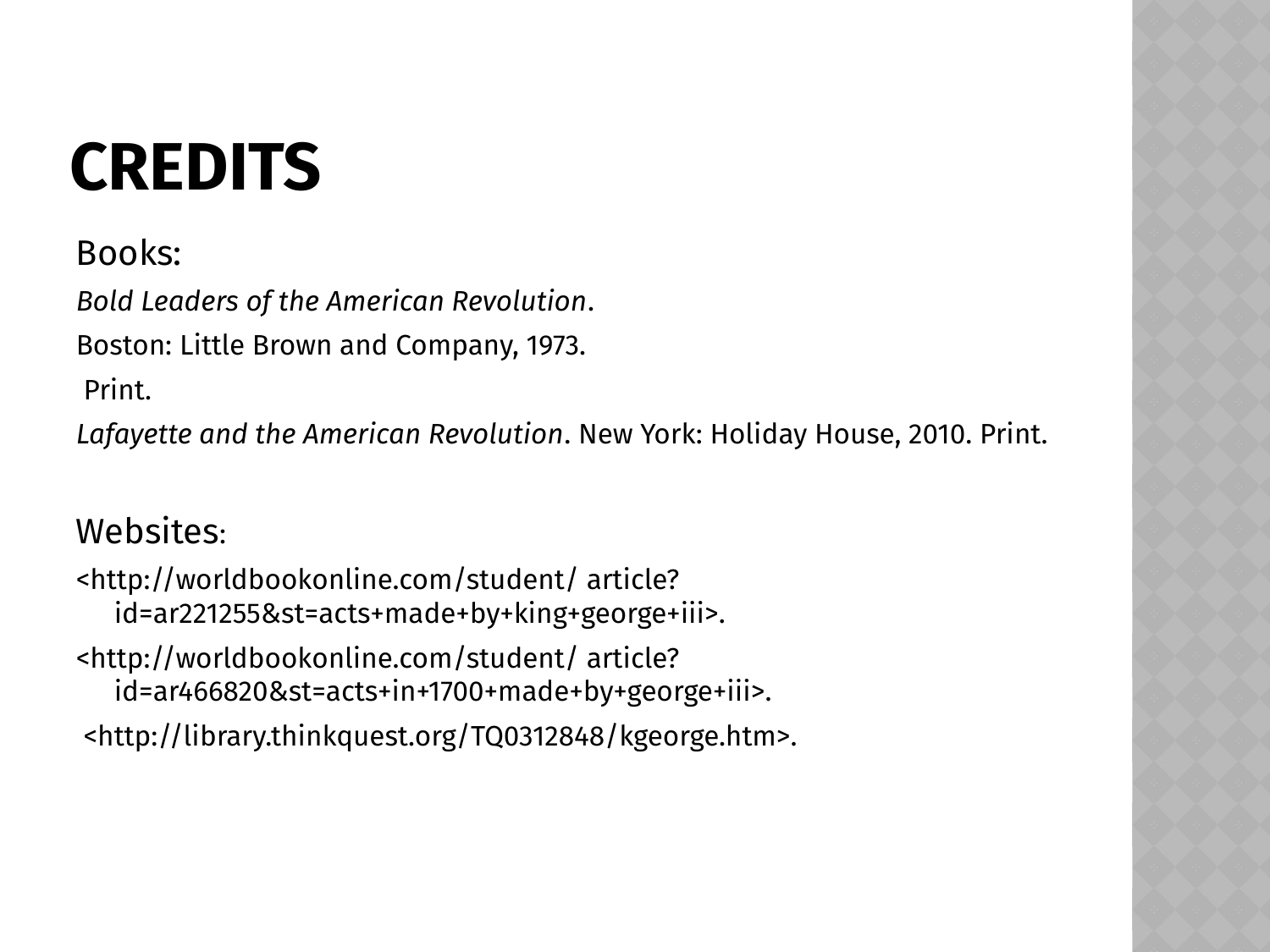

# credits
Books:
Bold Leaders of the American Revolution.
Boston: Little Brown and Company, 1973.
 Print.
Lafayette and the American Revolution. New York: Holiday House, 2010. Print.

Websites:
<http://worldbookonline.com/student/ article?id=ar221255&st=acts+made+by+king+george+iii>.
<http://worldbookonline.com/student/ article?id=ar466820&st=acts+in+1700+made+by+george+iii>.
 <http://library.thinkquest.org/TQ0312848/kgeorge.htm>.